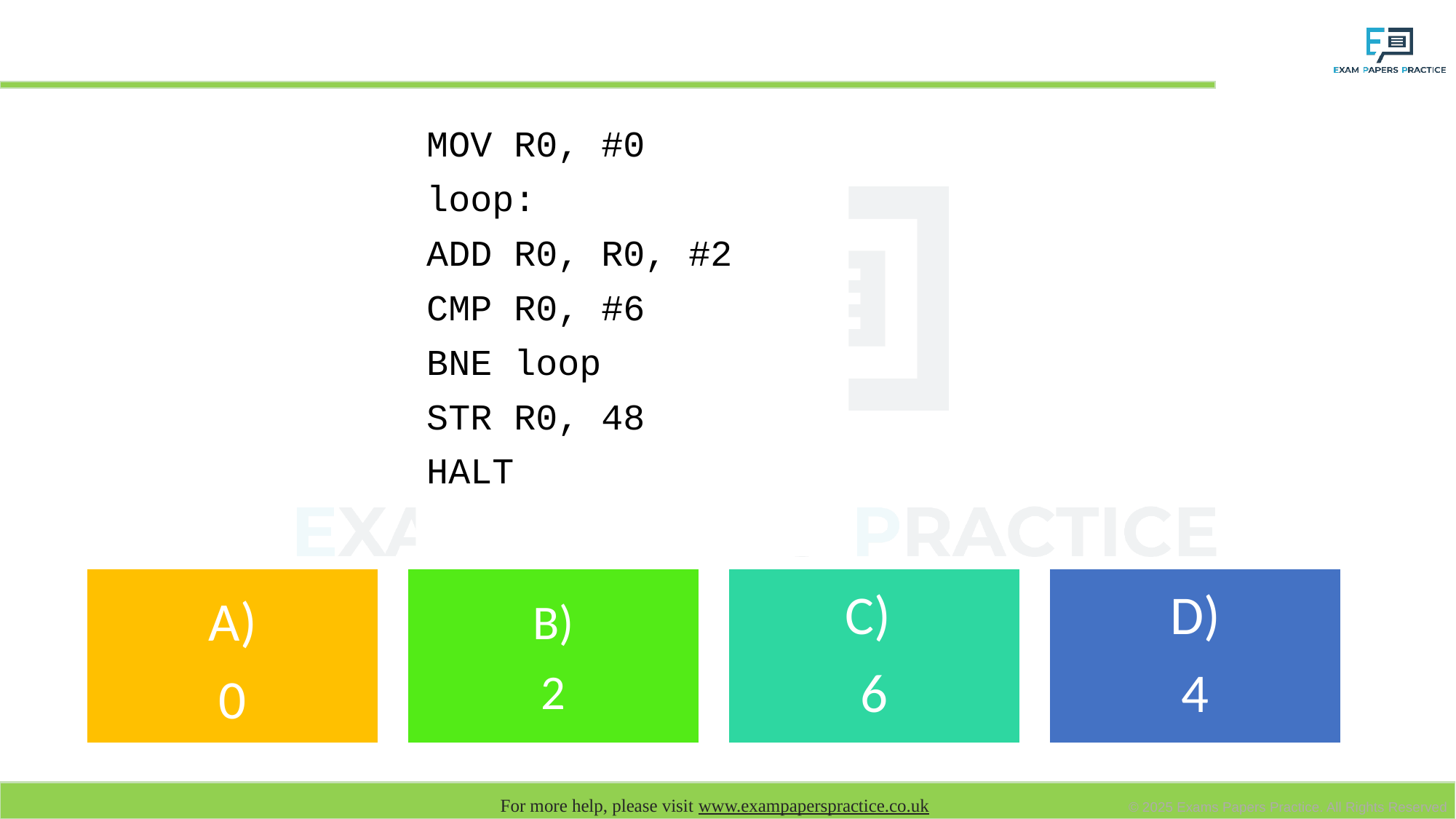

# What value is stored in memory address 48 once the assembly code below has been executed?
MOV R0, #0
loop:
ADD R0, R0, #2
CMP R0, #6
BNE loop
STR R0, 48
HALT

A)
0

B)
2

C)
6
D)
4